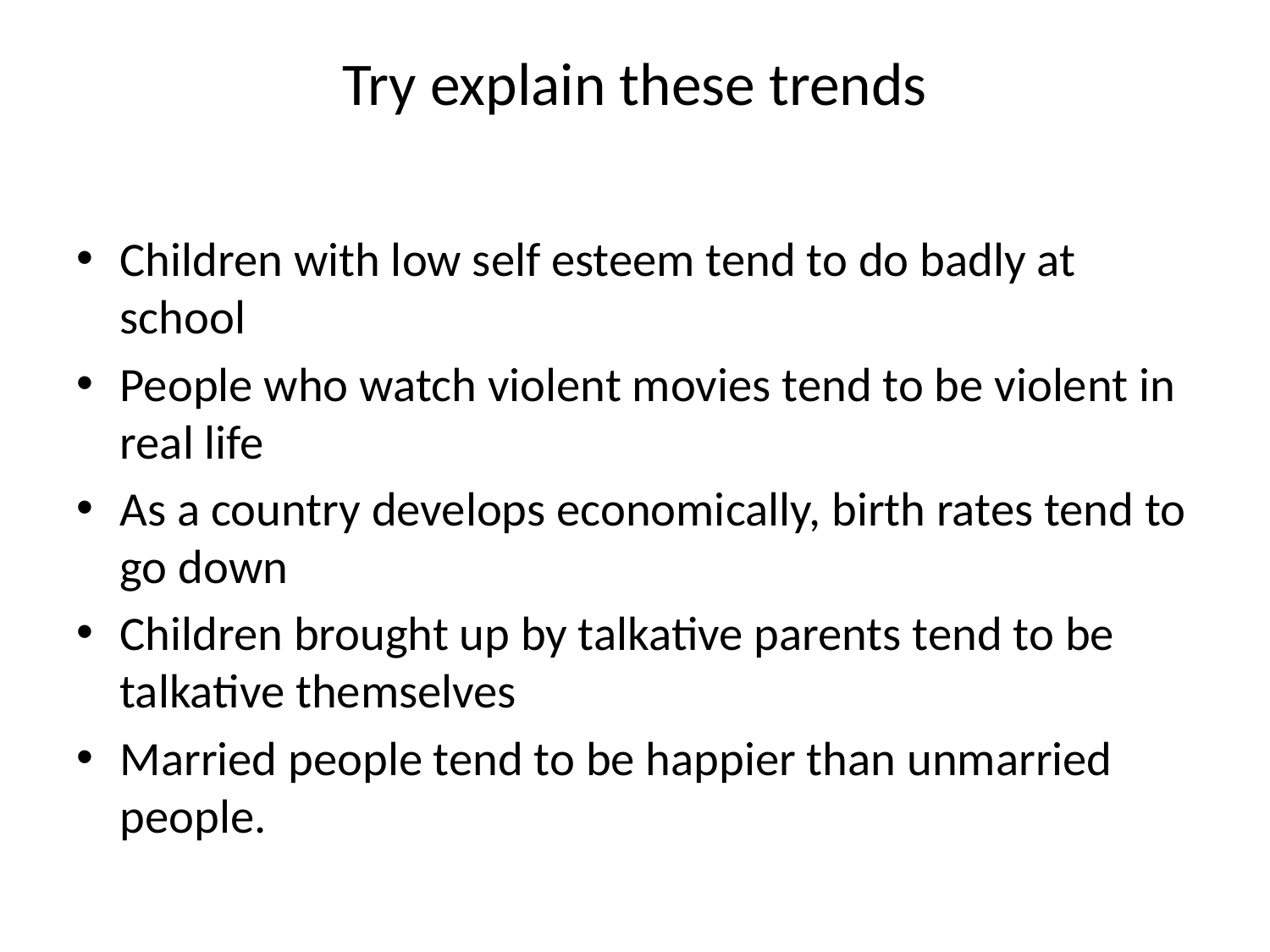

# Try explain these trends
Children with low self esteem tend to do badly at school
People who watch violent movies tend to be violent in real life
As a country develops economically, birth rates tend to go down
Children brought up by talkative parents tend to be talkative themselves
Married people tend to be happier than unmarried people.